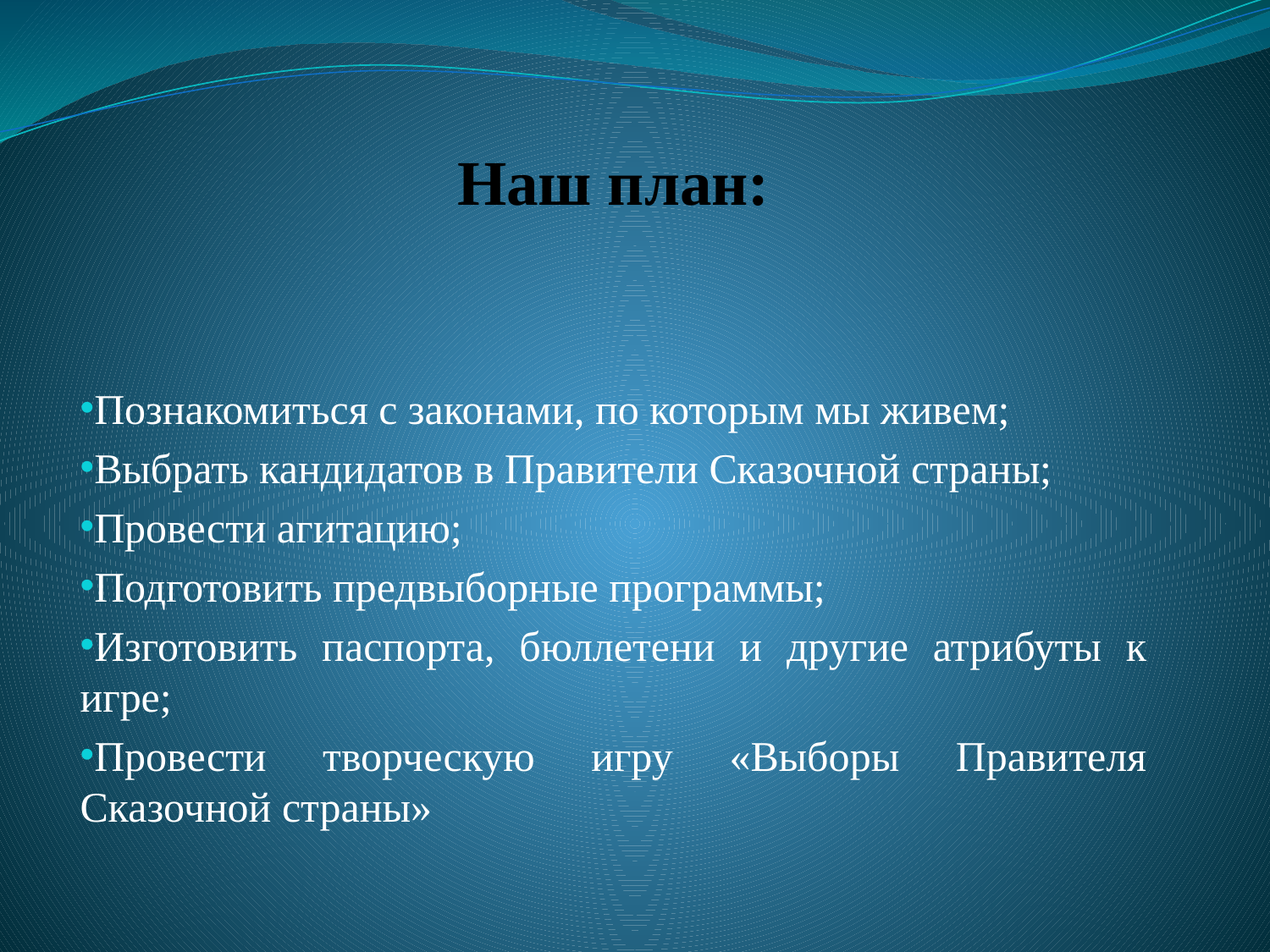

# Наш план:
Познакомиться с законами, по которым мы живем;
Выбрать кандидатов в Правители Сказочной страны;
Провести агитацию;
Подготовить предвыборные программы;
Изготовить паспорта, бюллетени и другие атрибуты к игре;
Провести творческую игру «Выборы Правителя Сказочной страны»